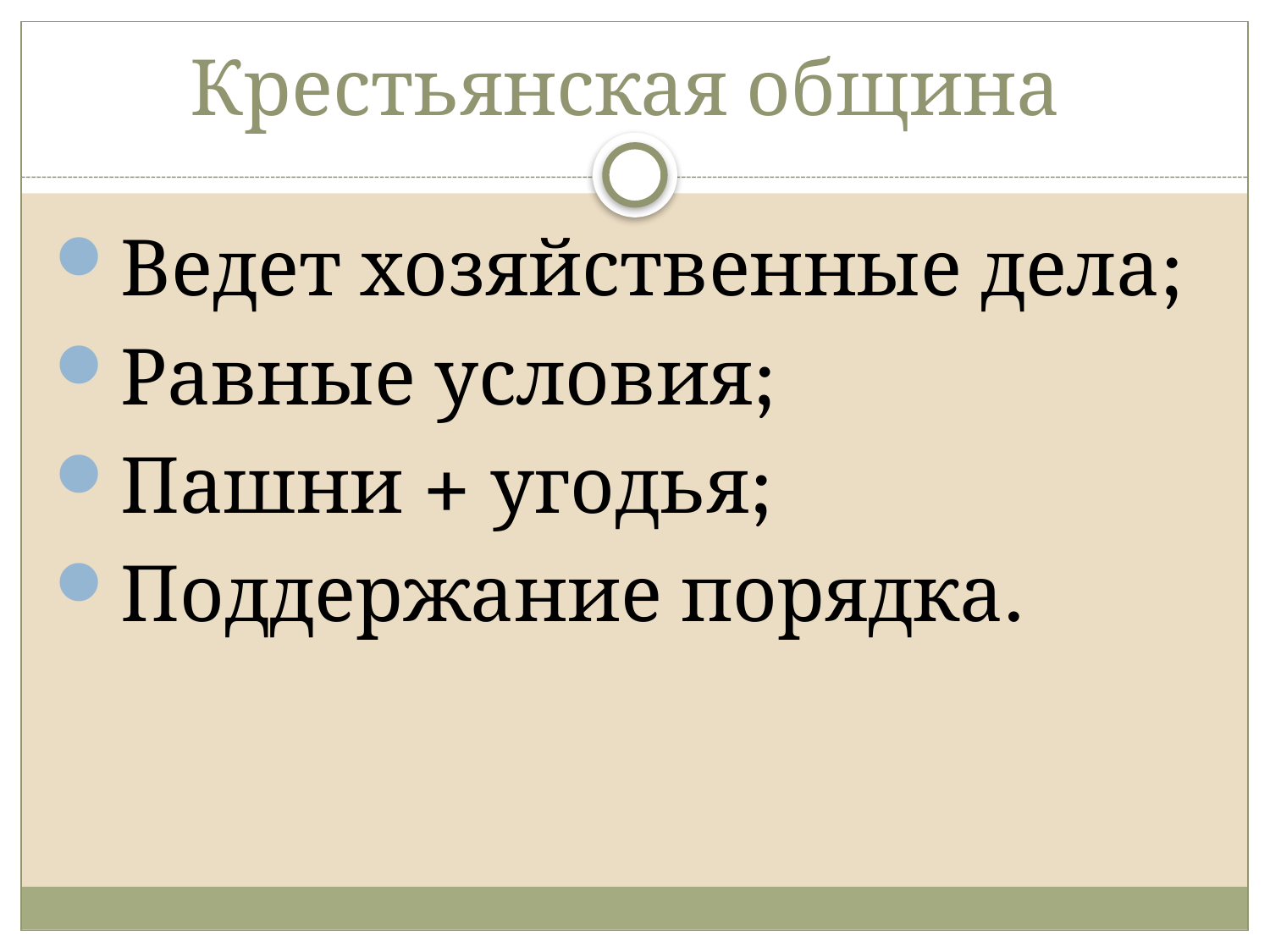

# Крестьянская община
Ведет хозяйственные дела;
Равные условия;
Пашни + угодья;
Поддержание порядка.